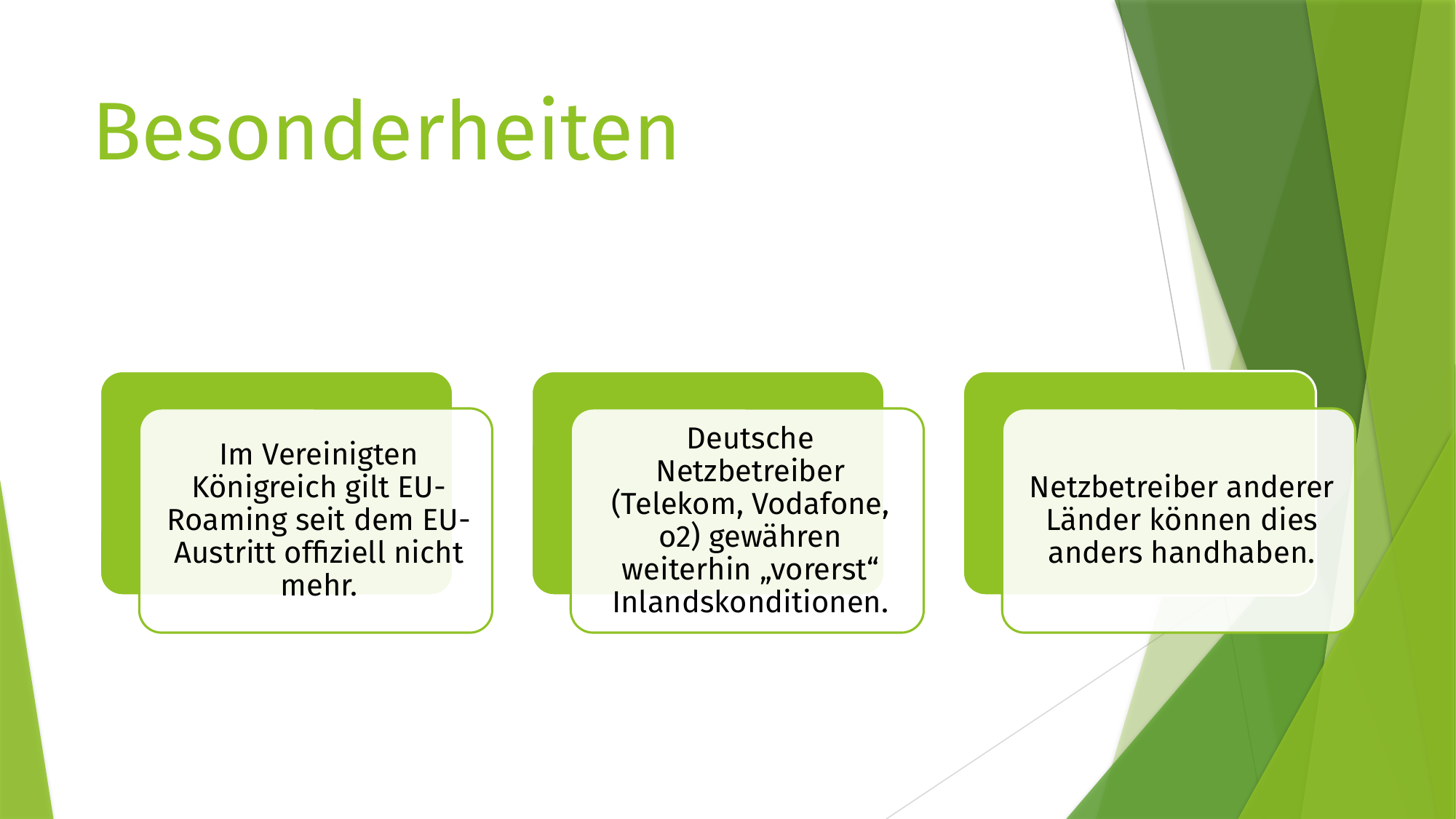

# Besonderheiten
Im Vereinigten Königreich gilt EU-Roaming seit dem EU-Austritt offiziell nicht mehr.
Deutsche Netzbetreiber (Telekom, Vodafone, o2) gewähren weiterhin „vorerst“ Inlandskonditionen.
Netzbetreiber anderer Länder können dies anders handhaben.